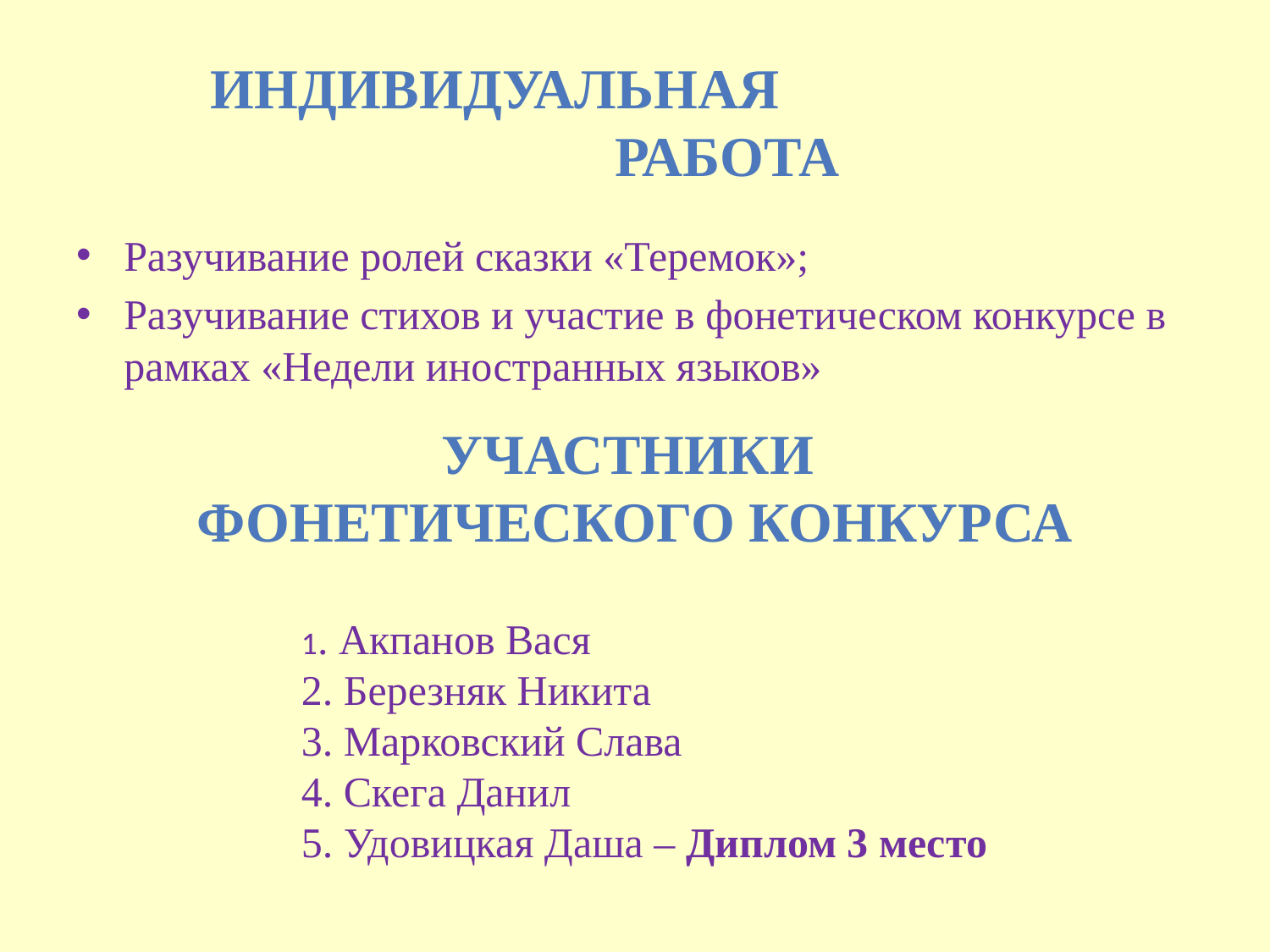

Индивидуальная
             работа
Разучивание ролей сказки «Теремок»;
Разучивание стихов и участие в фонетическом конкурсе в рамках «Недели иностранных языков»

Участники
фонетического конкурса
1. Акпанов Вася
2. Березняк Никита
3. Марковский Слава
4. Скега Данил
5. Удовицкая Даша – Диплом 3 место